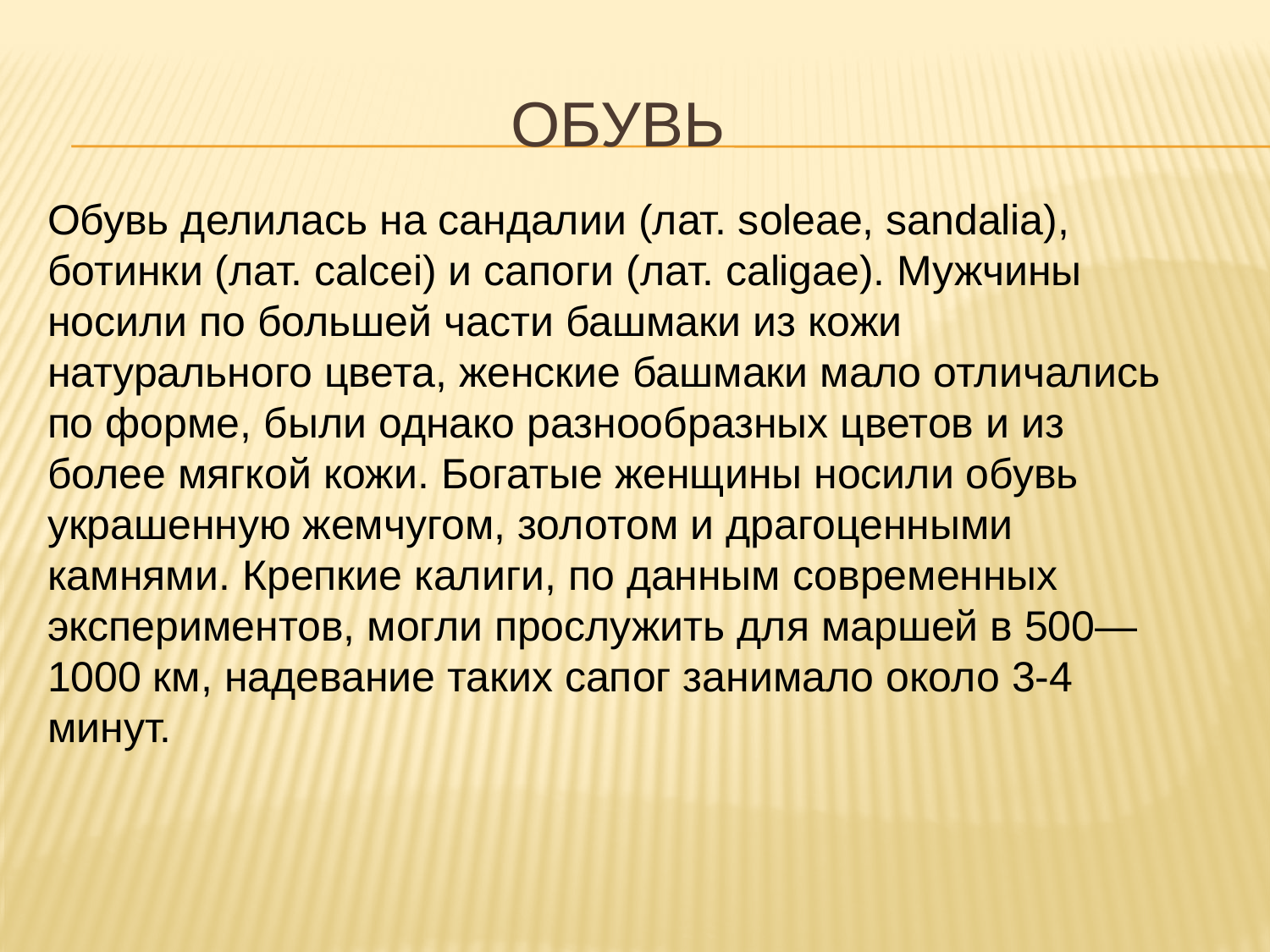

# Обувь
Обувь делилась на сандалии (лат. soleae, sandalia), ботинки (лат. calcei) и сапоги (лат. caligae). Мужчины носили по большей части башмаки из кожи натурального цвета, женские башмаки мало отличались по форме, были однако разнообразных цветов и из более мягкой кожи. Богатые женщины носили обувь украшенную жемчугом, золотом и драгоценными камнями. Крепкие калиги, по данным современных экспериментов, могли прослужить для маршей в 500—1000 км, надевание таких сапог занимало около 3-4 минут.